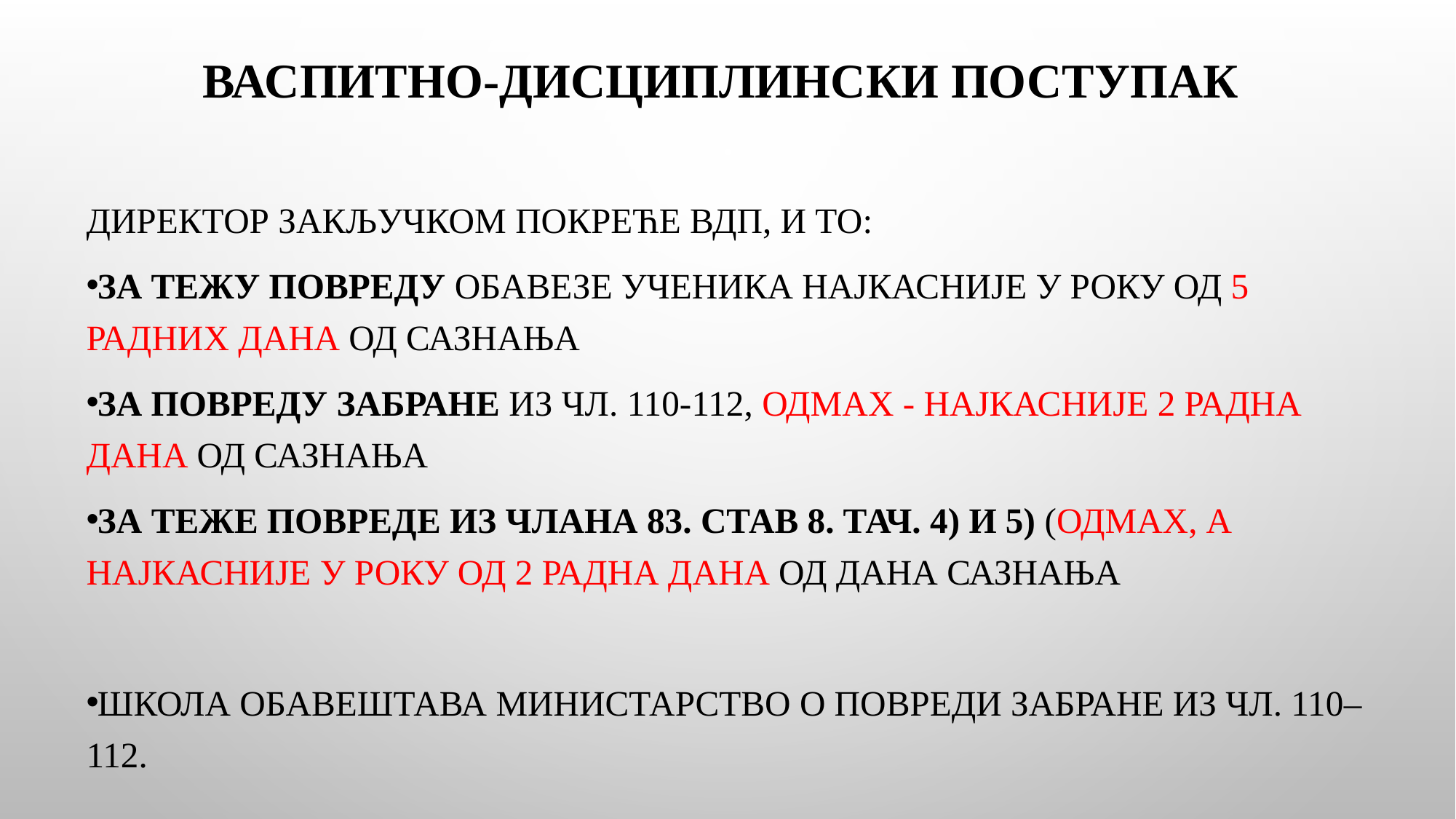

# Васпитно-дисциплински поступак
Директор закључком покреће ВДП, и то:
За тежу повреду обавезе ученика најкасније у року од 5 радних дана од сазнања
За повреду забране из чл. 110-112, одмах - најкасније 2 радна  дана од сазнања
За теже повреде из члана 83. став 8. тач. 4) и 5) (одмах, а најкасније у року од 2 радна дана од дана сазнања

Школа обавештава Министарство о повреди забране из чл. 110–112.